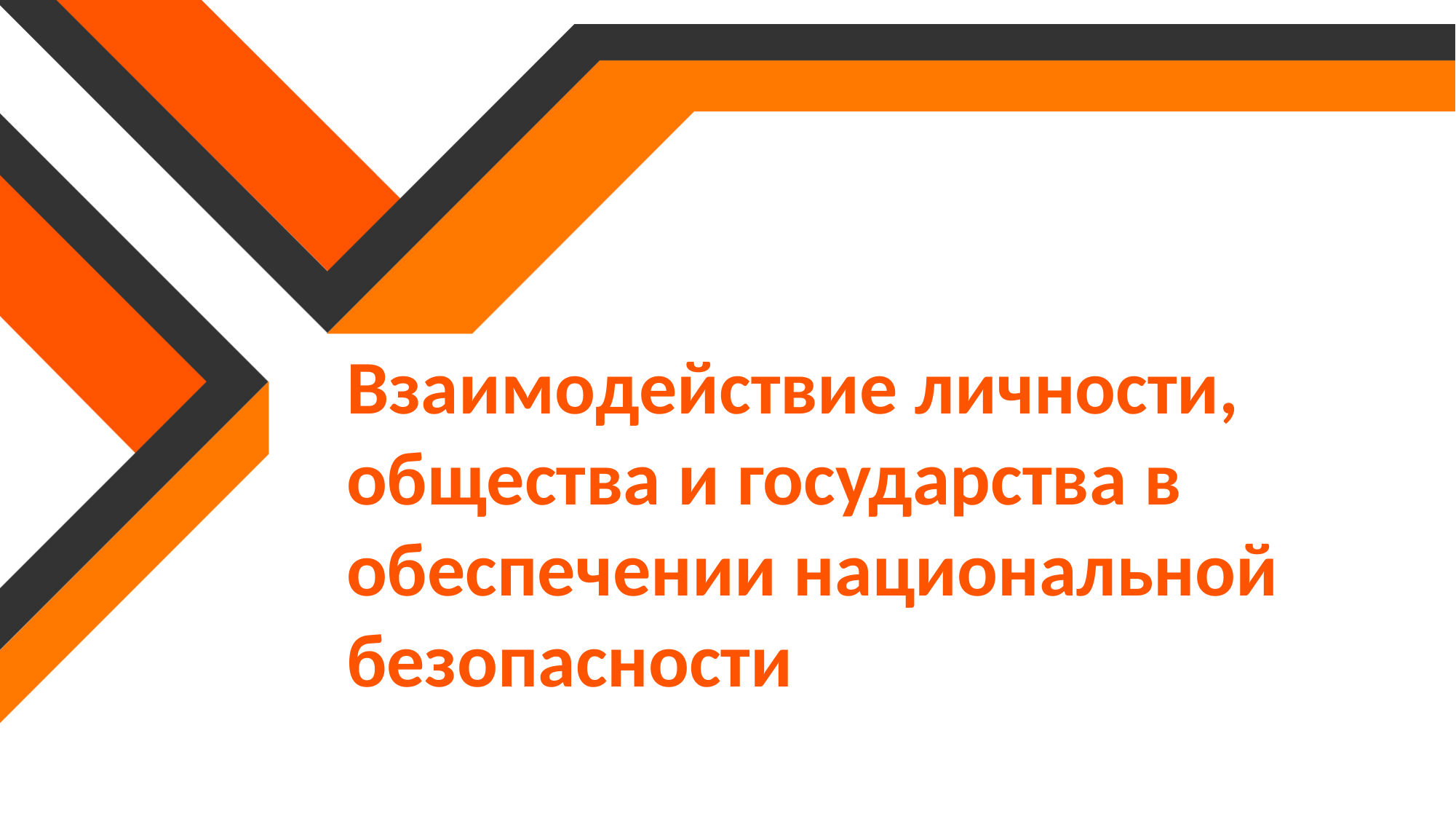

# Взаимодействие личности, общества и государства в обеспечении национальной безопасности